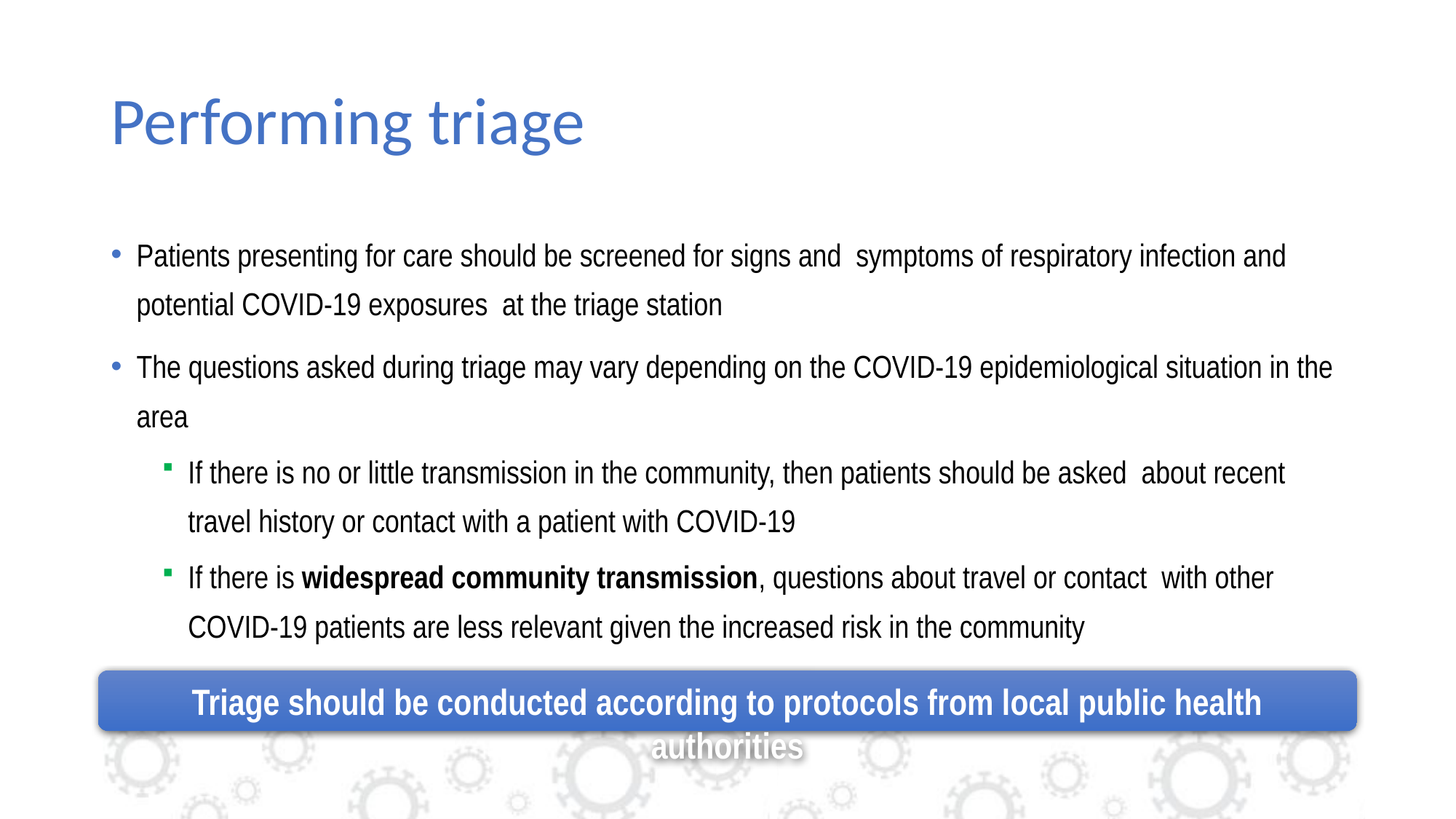

# Performing triage
Patients presenting for care should be screened for signs and  symptoms of respiratory infection and potential COVID-19 exposures  at the triage station
The questions asked during triage may vary depending on the COVID-19 epidemiological situation in the area
If there is no or little transmission in the community, then patients should be asked  about recent travel history or contact with a patient with COVID-19
If there is widespread community transmission, questions about travel or contact  with other COVID-19 patients are less relevant given the increased risk in the community
Triage should be conducted according to protocols from local public health authorities